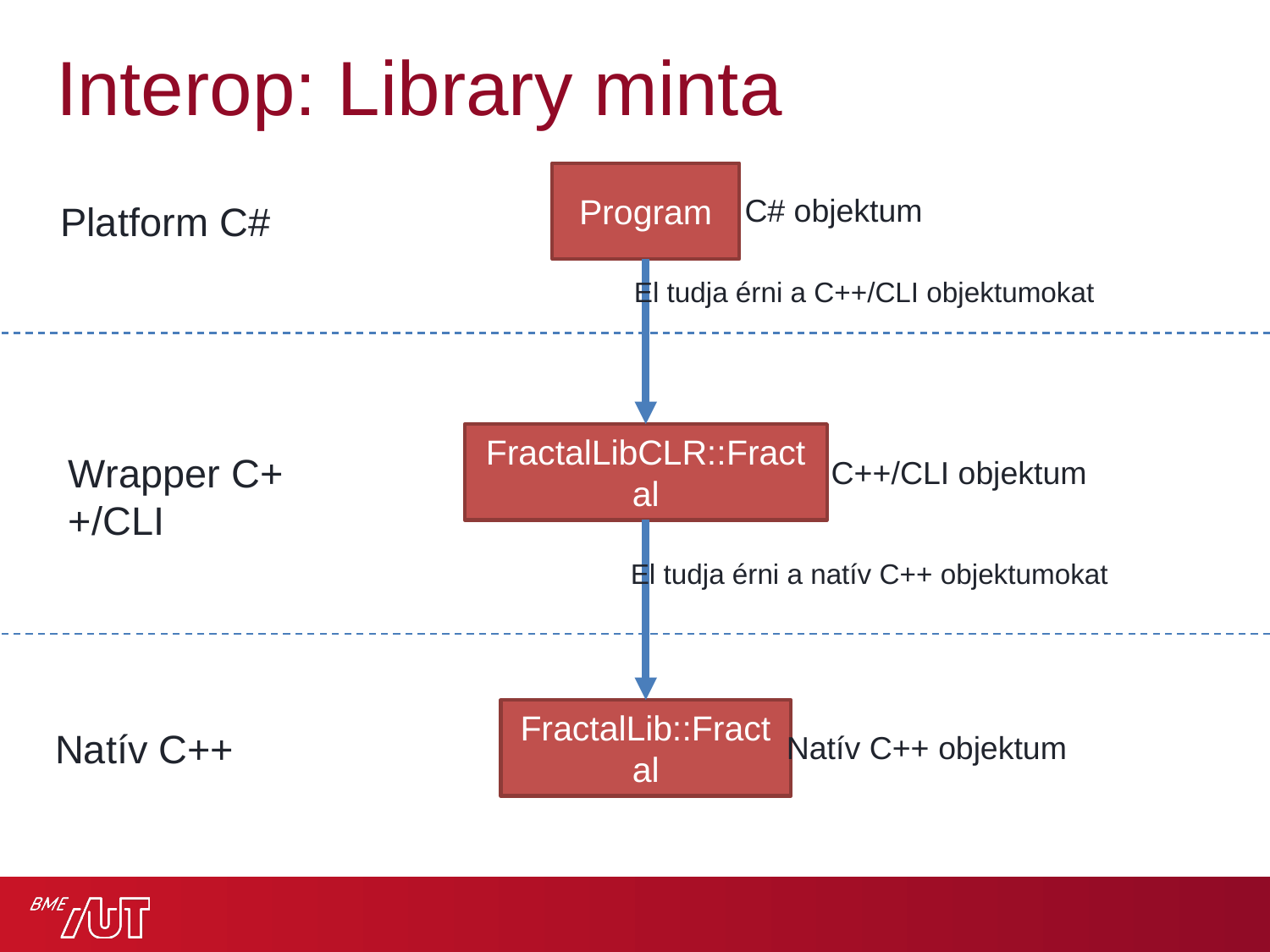

# Interop: Library minta
Program
C# objektum
Platform C#
El tudja érni a C++/CLI objektumokat
FractalLibCLR::Fractal
Wrapper C++/CLI
C++/CLI objektum
El tudja érni a natív C++ objektumokat
FractalLib::Fractal
Natív C++
Natív C++ objektum